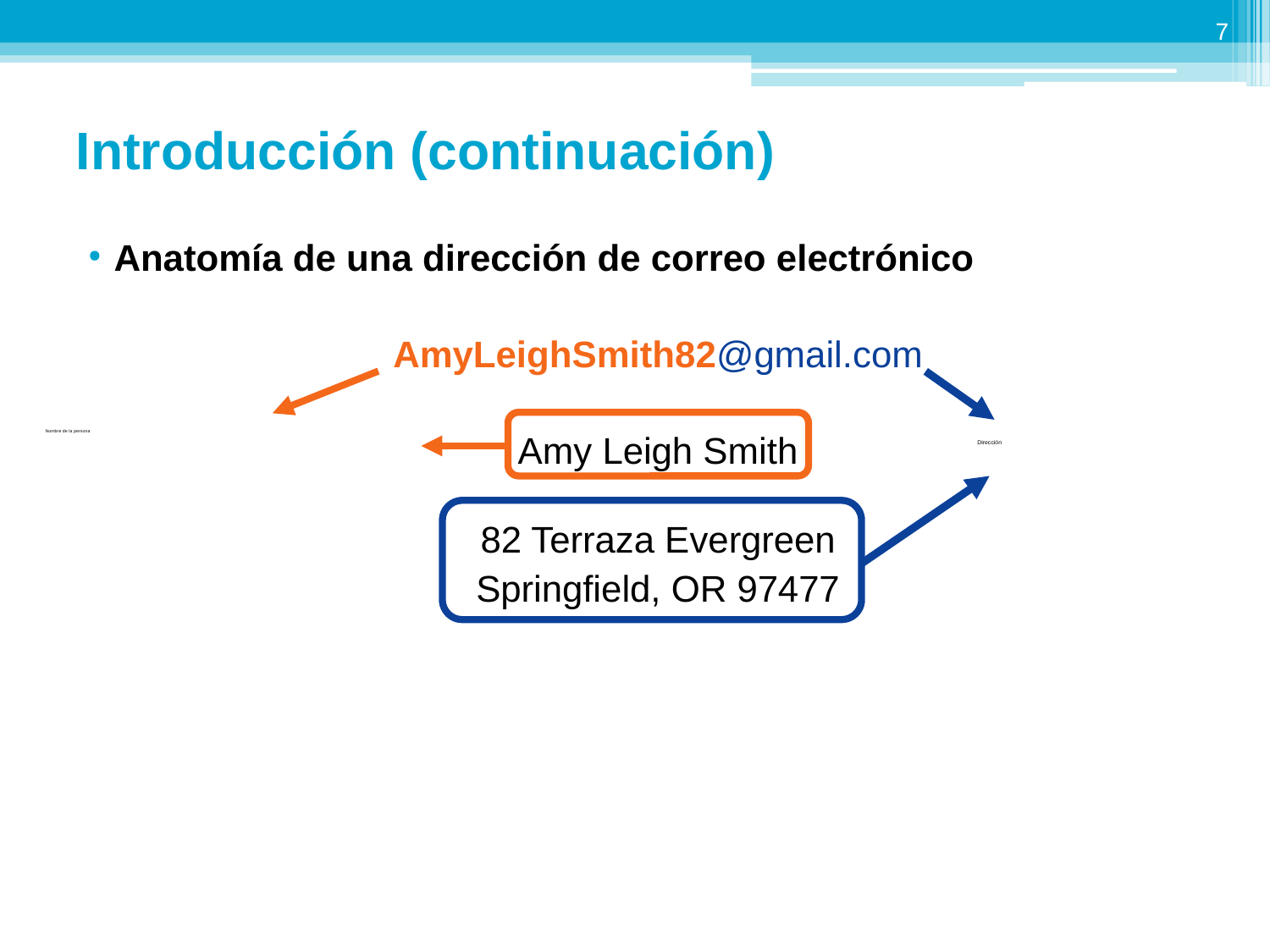

7
Introducción (continuación)
Anatomía de una dirección de correo electrónico

AmyLeighSmith82@gmail.com

Amy Leigh Smith
82 Terraza Evergreen
Springfield, OR 97477

Nombre de la persona

Dirección